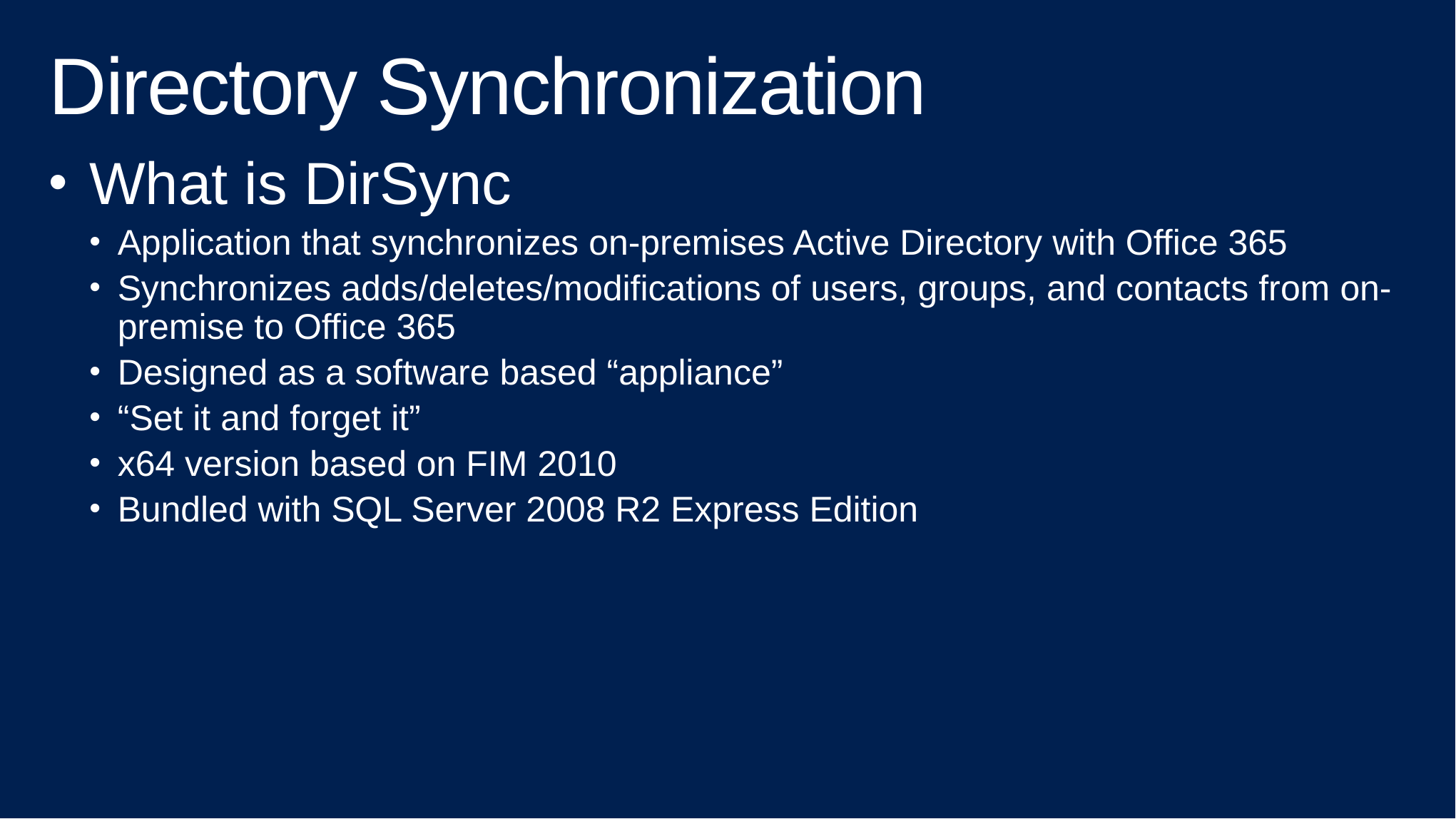

# Directory Synchronization
What is DirSync
Application that synchronizes on-premises Active Directory with Office 365
Synchronizes adds/deletes/modifications of users, groups, and contacts from on-premise to Office 365
Designed as a software based “appliance”
“Set it and forget it”
x64 version based on FIM 2010
Bundled with SQL Server 2008 R2 Express Edition